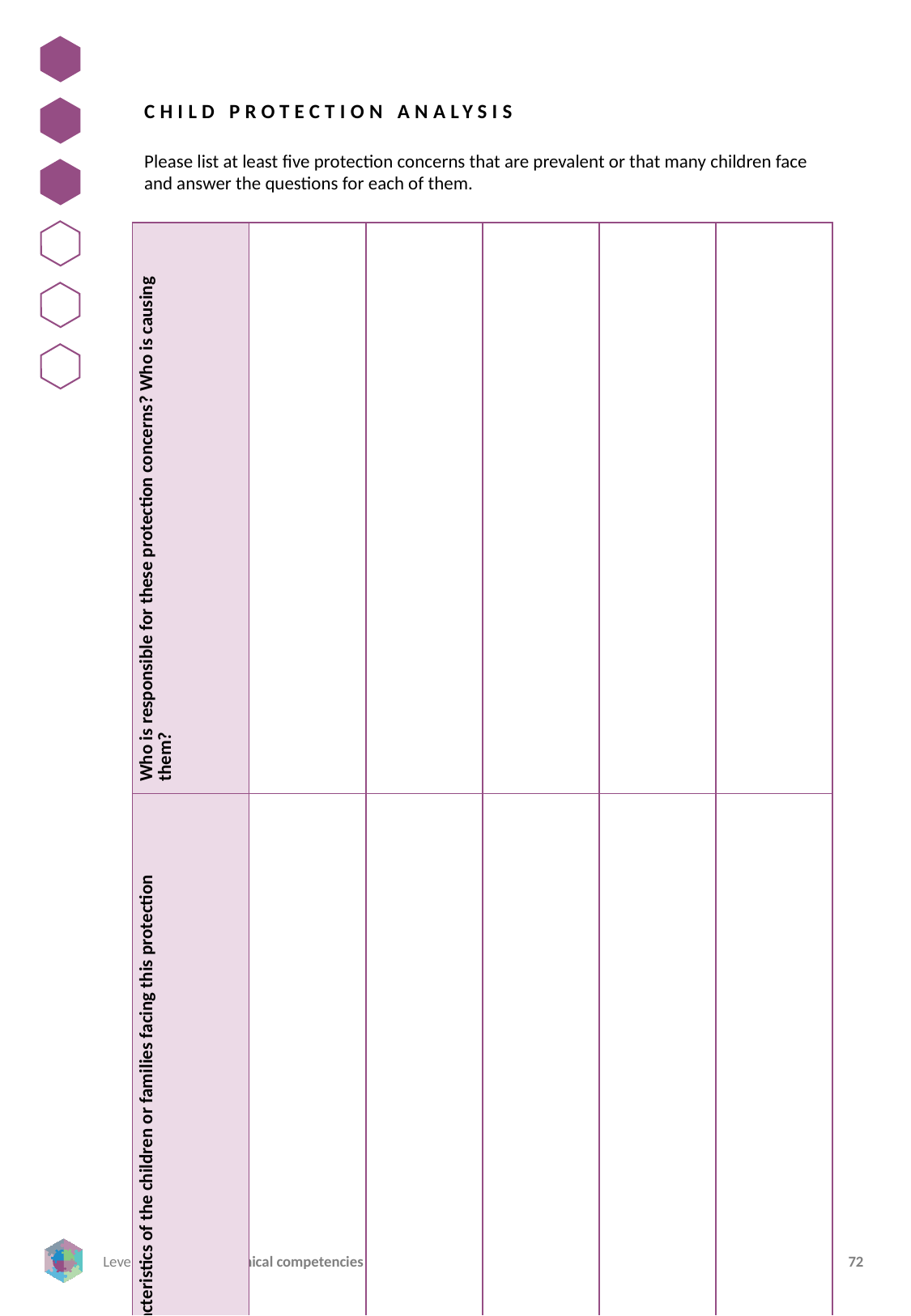

CHILD PROTECTION ANALYSIS

Please list at least five protection concerns that are prevalent or that many children face and answer the questions for each of them.

| Who is responsible for these protection concerns? Who is causing them? |  |  |  |  |  |
| --- | --- | --- | --- | --- | --- |
| Who is vulnerable? What are the characteristics of the children or families facing this protection concerns? |  |  |  |  |  |
| How would you define or explain this protection concern? Create a definition. |  |  |  |  |  |
| Prevalent child protection concerns |  |  |  |  |  |